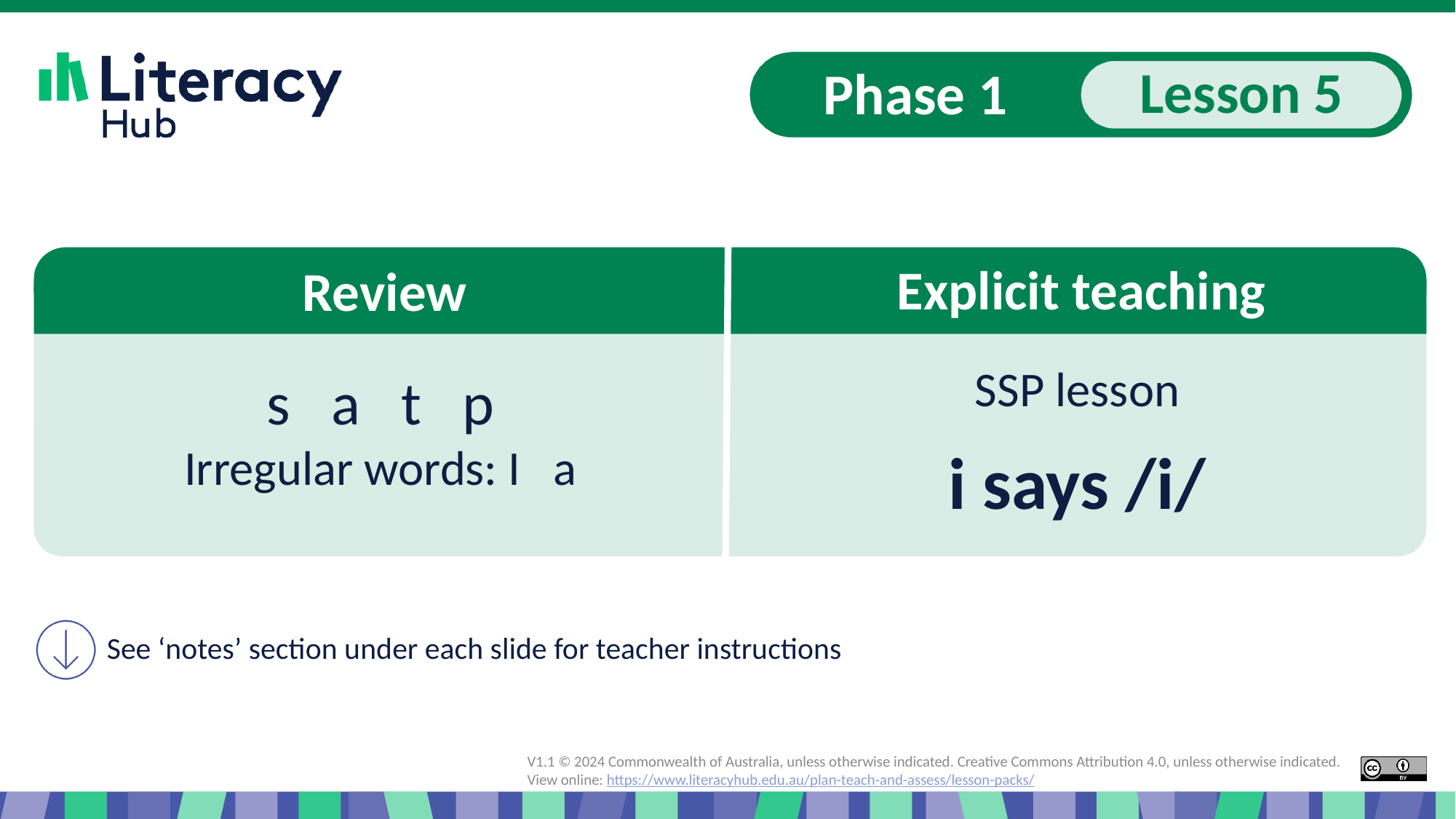

# Review
Explicit teaching
s   a   t   p
Irregular words: I   a
SSP lesson
i says /i/